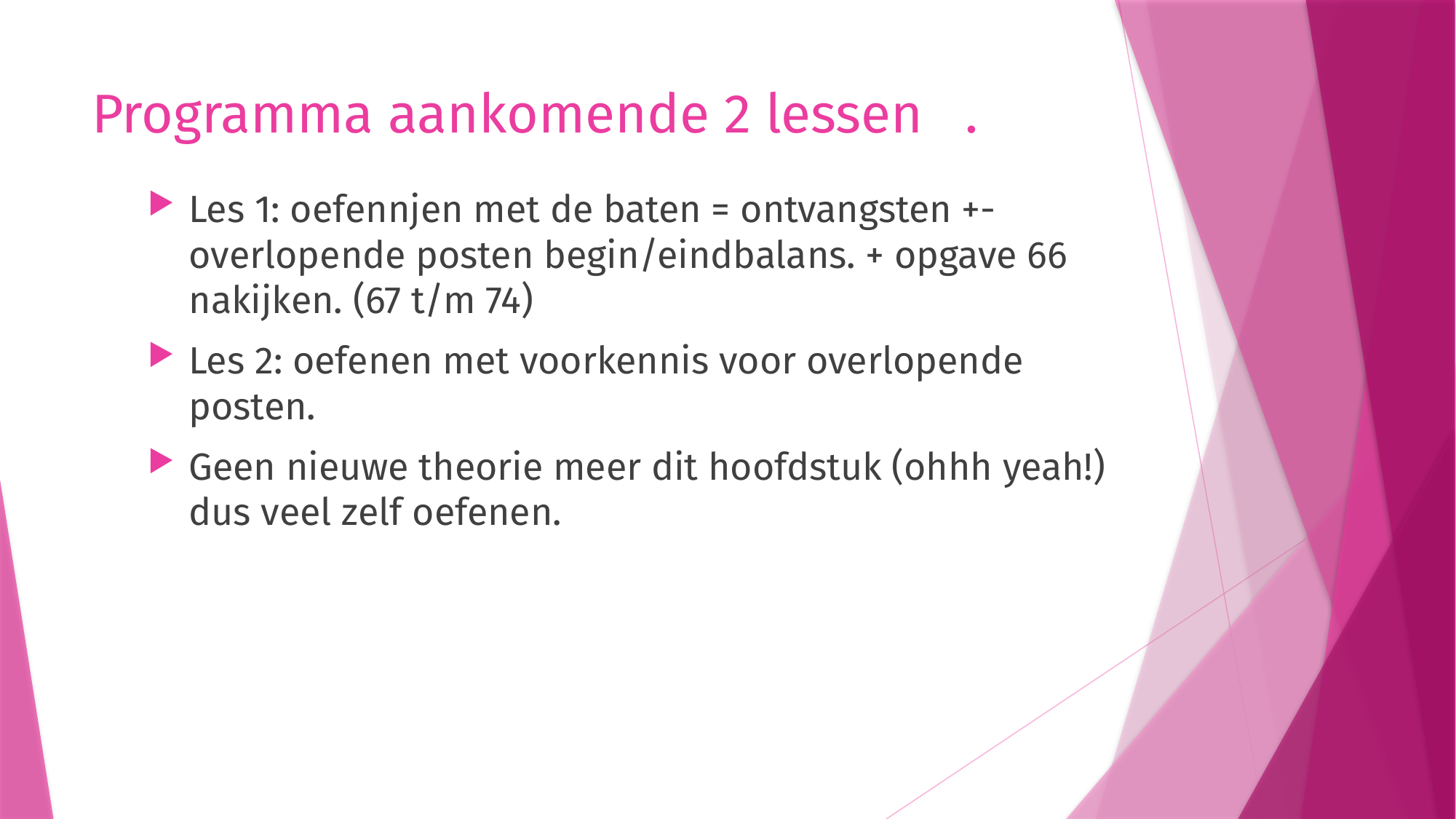

# Programma aankomende 2 lessen	.
Les 1: oefennjen met de baten = ontvangsten +- overlopende posten begin/eindbalans. + opgave 66 nakijken. (67 t/m 74)
Les 2: oefenen met voorkennis voor overlopende posten.
Geen nieuwe theorie meer dit hoofdstuk (ohhh yeah!) dus veel zelf oefenen.